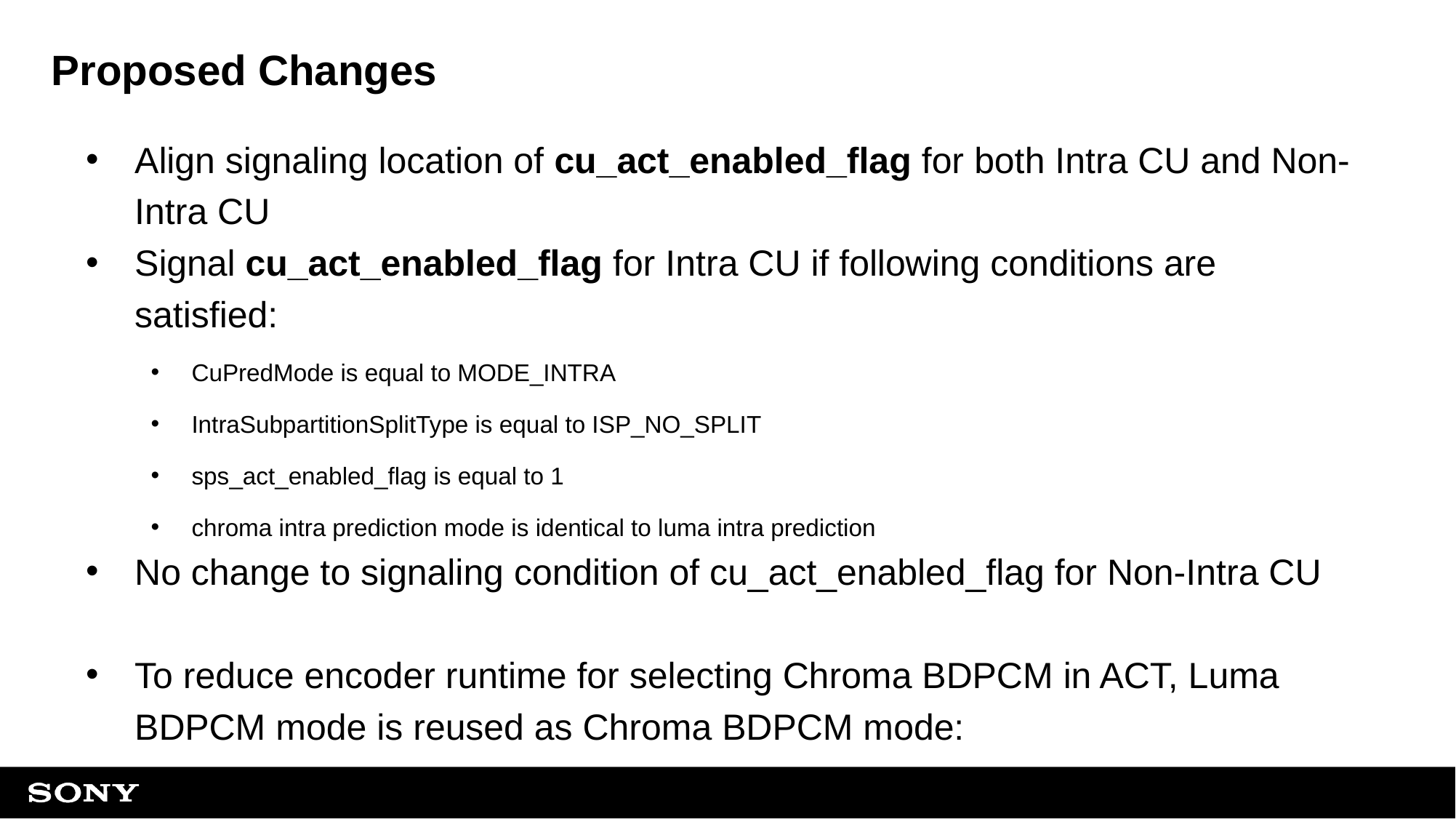

# Proposed Changes
Align signaling location of cu_act_enabled_flag for both Intra CU and Non-Intra CU
Signal cu_act_enabled_flag for Intra CU if following conditions are satisfied:
CuPredMode is equal to MODE_INTRA
IntraSubpartitionSplitType is equal to ISP_NO_SPLIT
sps_act_enabled_flag is equal to 1
chroma intra prediction mode is identical to luma intra prediction
No change to signaling condition of cu_act_enabled_flag for Non-Intra CU

To reduce encoder runtime for selecting Chroma BDPCM in ACT, Luma BDPCM mode is reused as Chroma BDPCM mode:
Set intra_bdpcm_chroma_flag equal to intra_bdpcm_luma_flag
Set intra_bdpcm_chroma_dir_flag equal to intra_bdpcm_luma_dir_flag